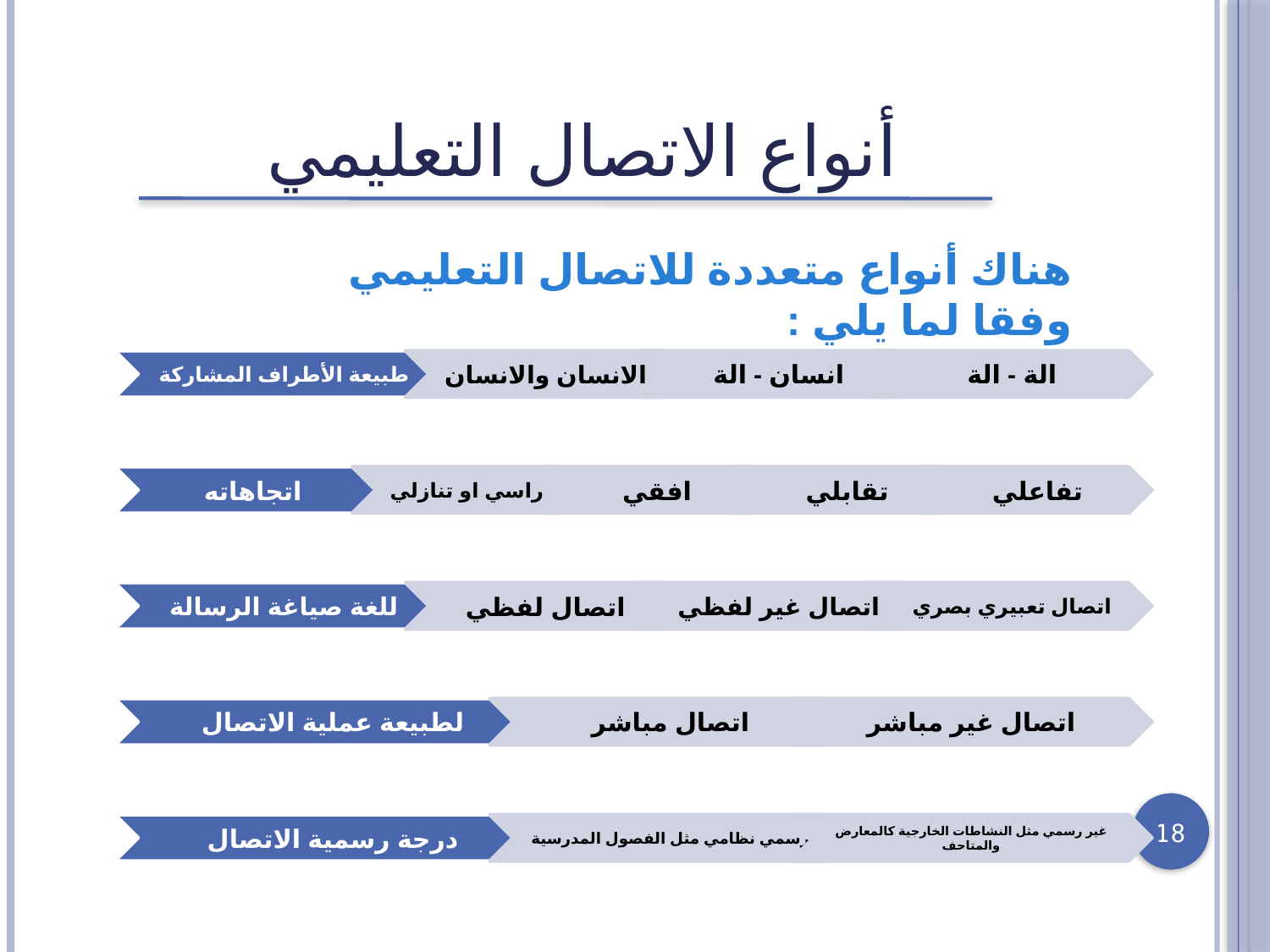

# أنواع الاتصال التعليمي
هناك أنواع متعددة للاتصال التعليمي وفقا لما يلي :
انسان - الة
اتجاهاته
راسي او تنازلي
افقي
الة - الة
تقابلي
تفاعلي
للغة صياغة الرسالة
اتصال لفظي
اتصال غير لفظي
اتصال تعبيري بصري
رسمي نظامي مثل الفصول المدرسية
غير رسمي مثل النشاطات الخارجية كالمعارض والمتاحف
اتصال مباشر
اتصال غير مباشر
18